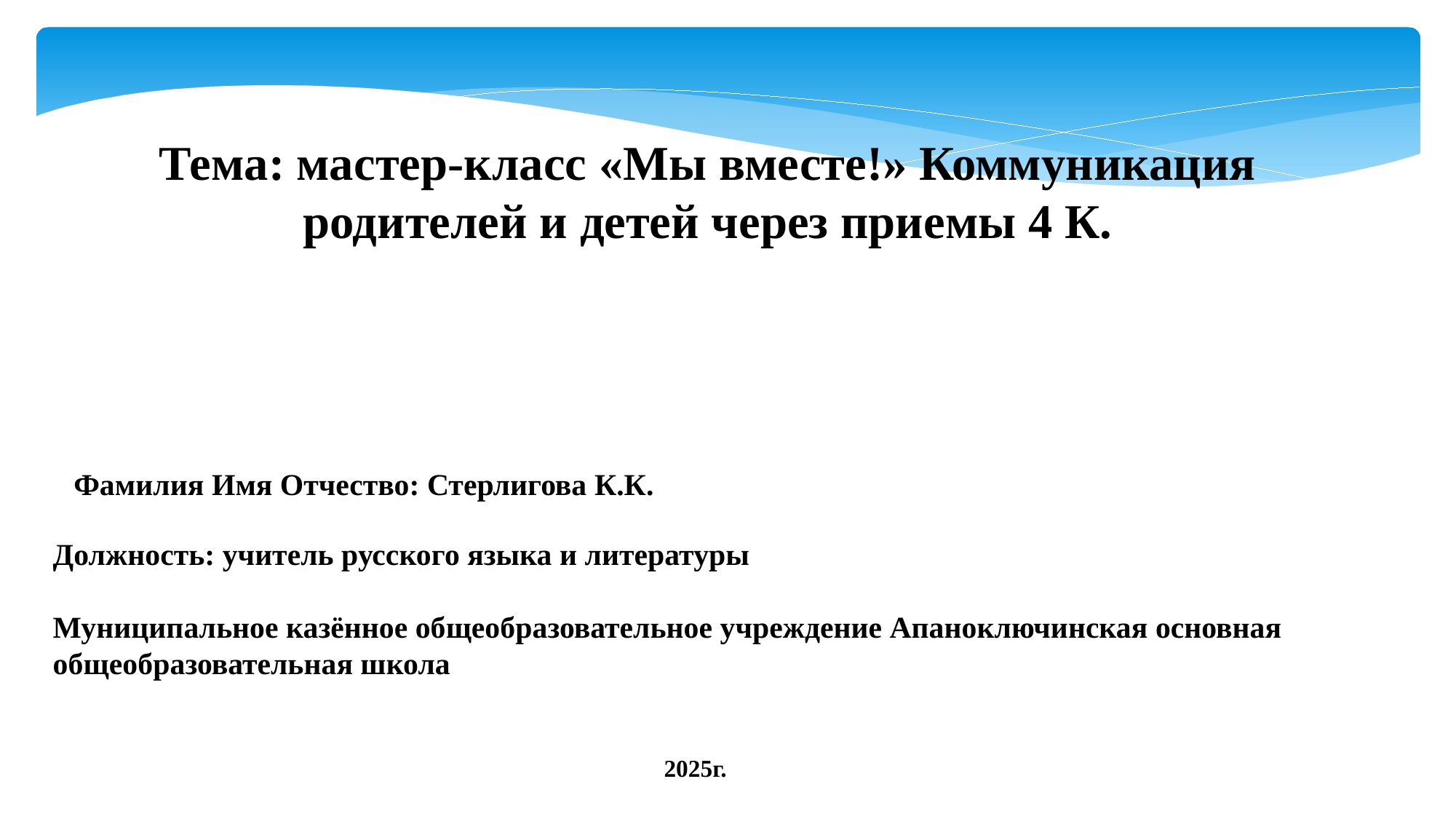

Тема: мастер-класс «Мы вместе!» Коммуникация
родителей и детей через приемы 4 К.

    Фамилия Имя Отчество: Стерлигова К.К.
Должность: учитель русского языка и литературы

Муниципальное казённое общеобразовательное учреждение Апаноключинская основная общеобразовательная школа

2025г.